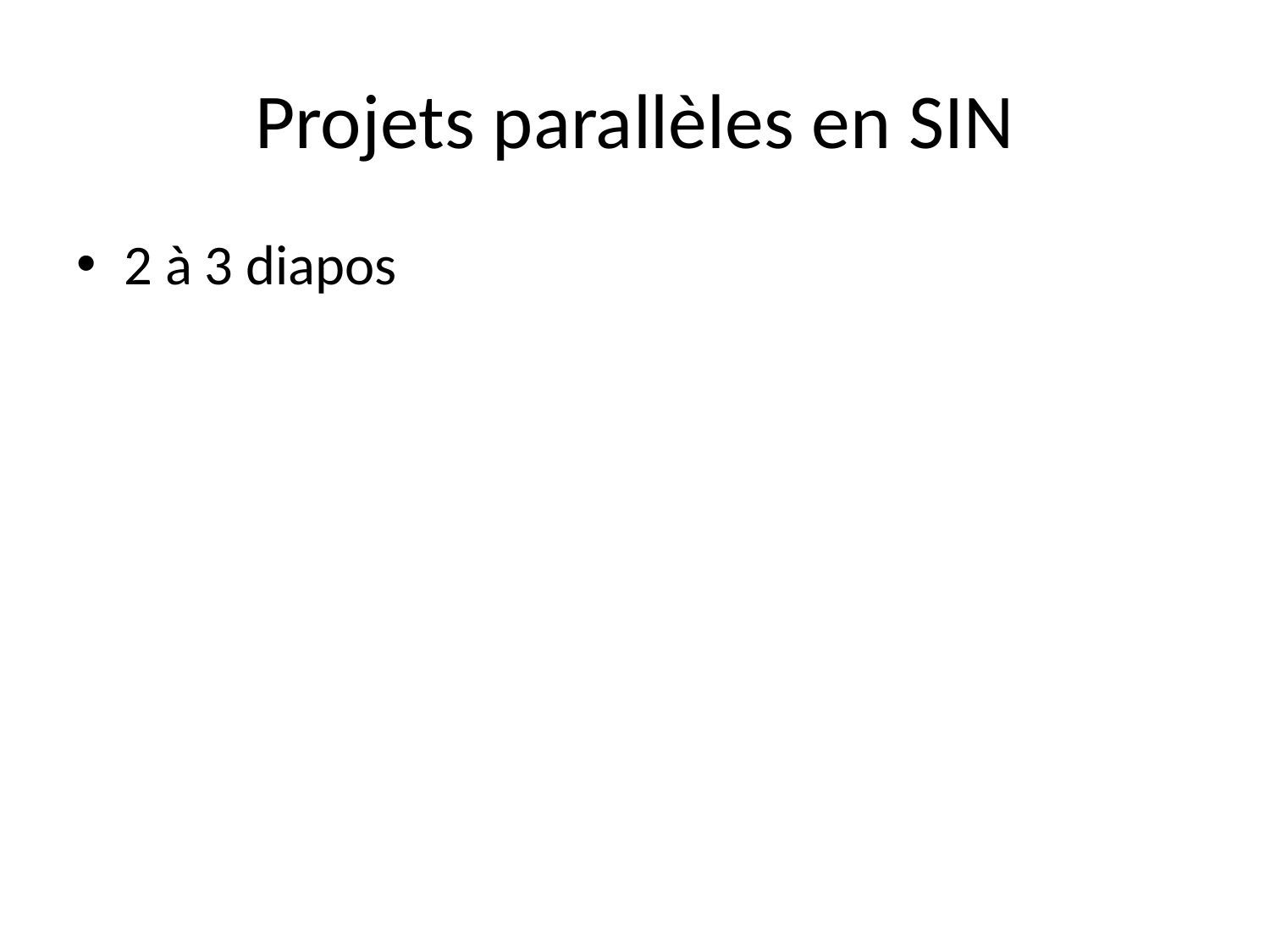

# Projets parallèles en SIN
2 à 3 diapos